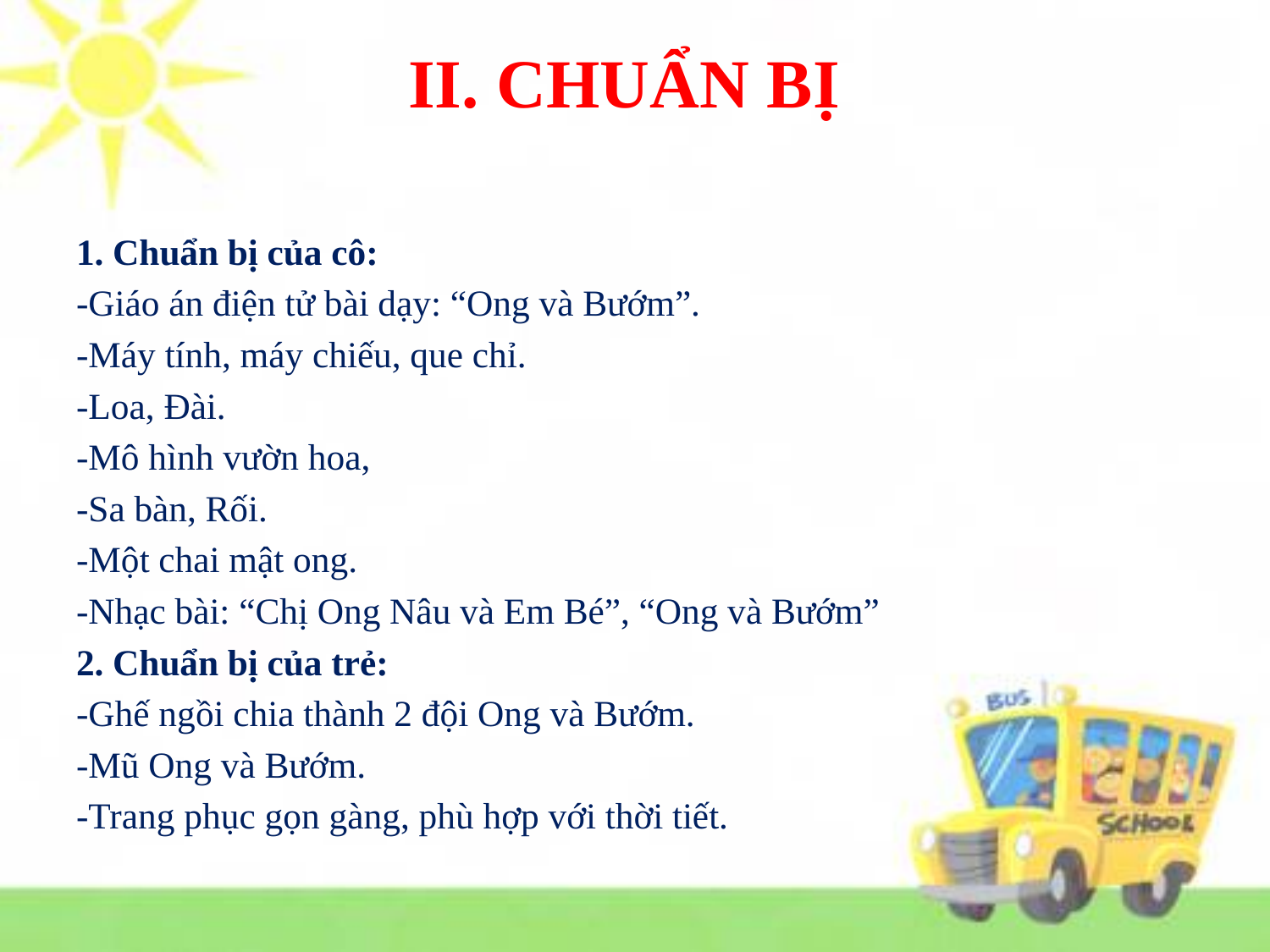

# II. CHUẨN BỊ
1. Chuẩn bị của cô:
-Giáo án điện tử bài dạy: “Ong và Bướm”.
-Máy tính, máy chiếu, que chỉ.
-Loa, Đài.
-Mô hình vườn hoa,
-Sa bàn, Rối.
-Một chai mật ong.
-Nhạc bài: “Chị Ong Nâu và Em Bé”, “Ong và Bướm”
2. Chuẩn bị của trẻ:
-Ghế ngồi chia thành 2 đội Ong và Bướm.
-Mũ Ong và Bướm.
-Trang phục gọn gàng, phù hợp với thời tiết.